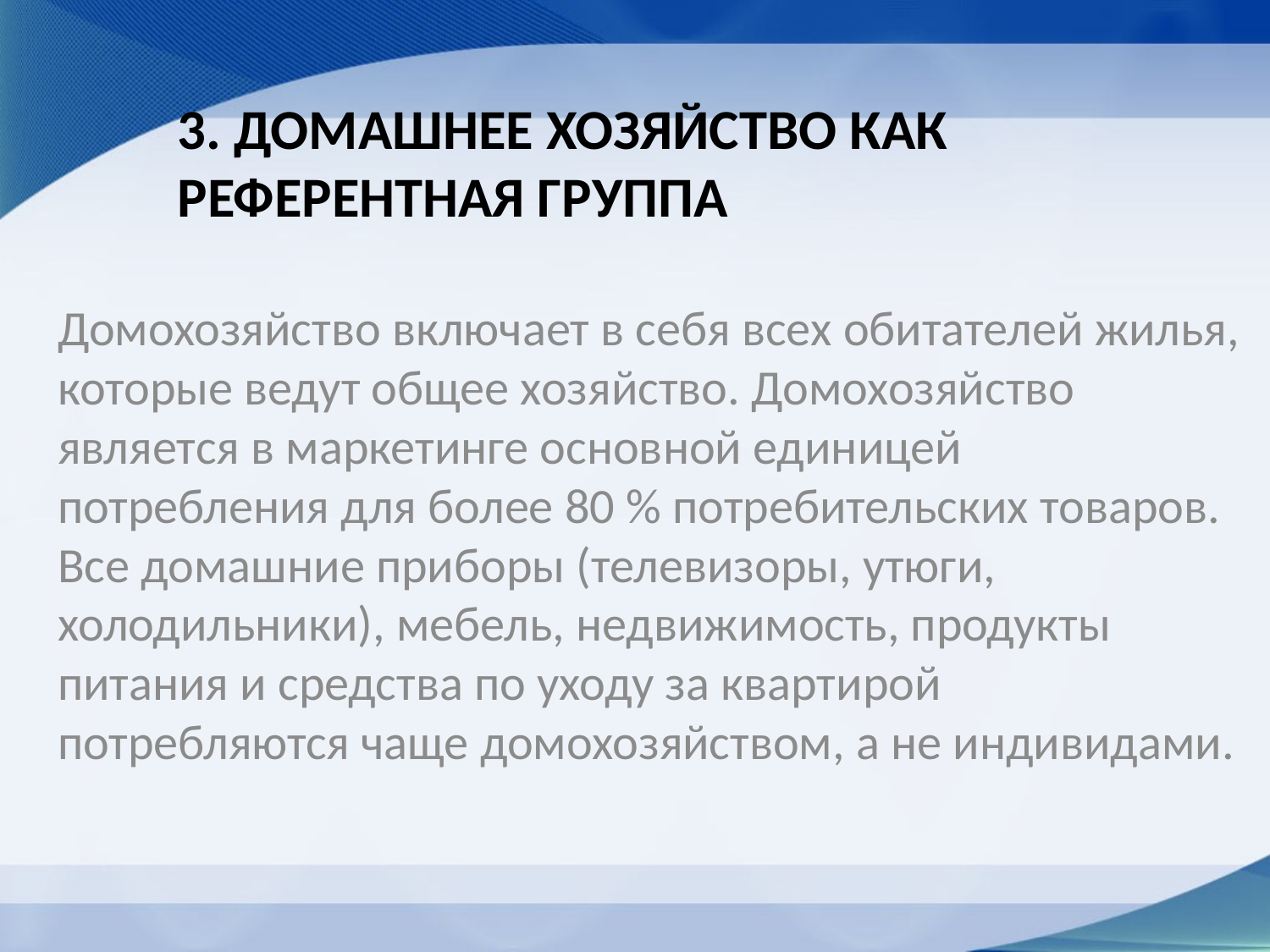

# 3. Домашнее хозяйство как референтная группа
Домохозяйство включает в себя всех обитателей жилья, которые ведут общее хозяйство. Домохозяйство является в маркетинге основной единицей потребления для более 80 % потребительских товаров. Все домашние приборы (телевизоры, утюги, холодильники), мебель, недвижимость, продукты питания и средства по уходу за квартирой потребляются чаще домохозяйством, а не индивидами.